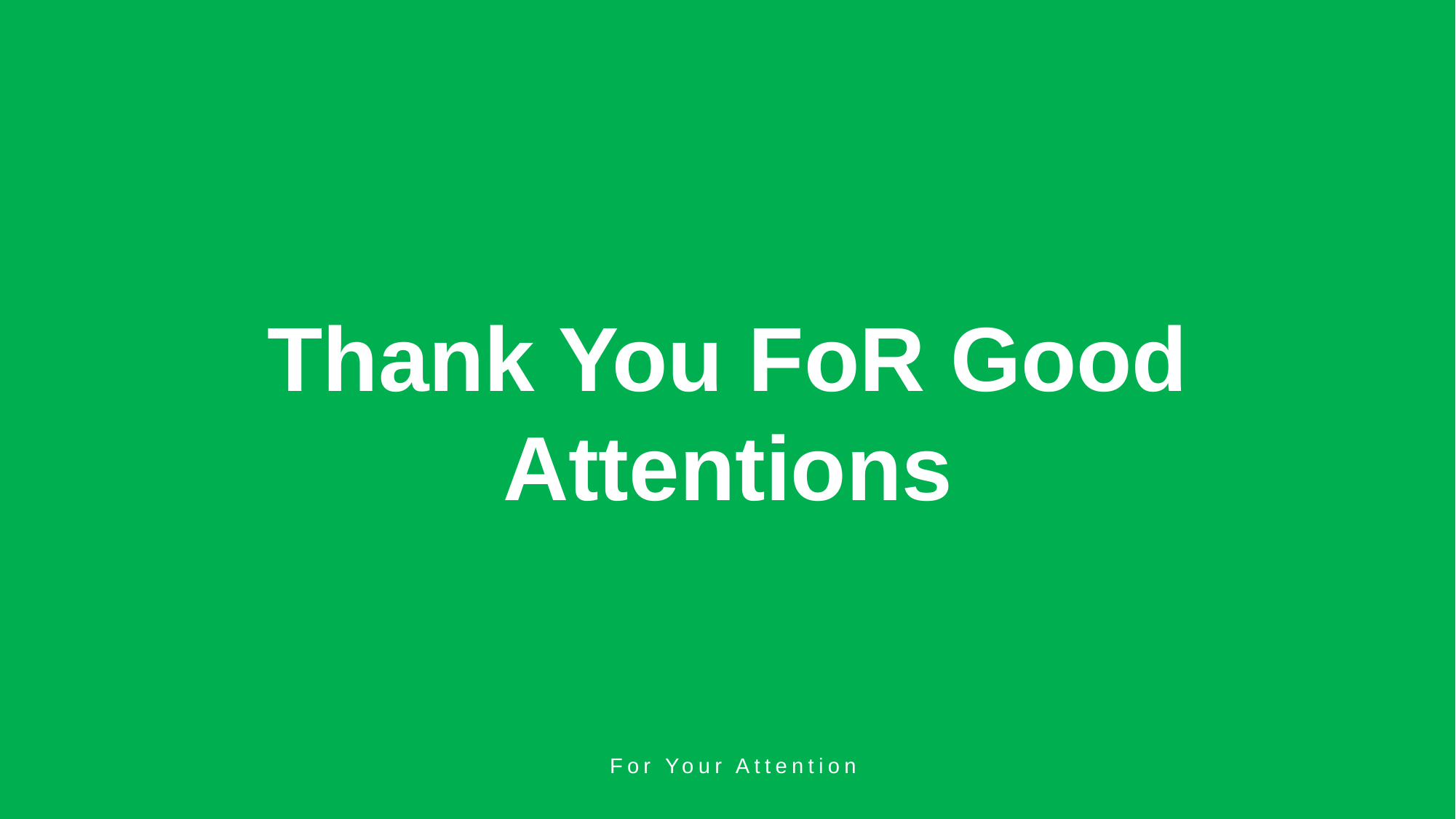

Thank You FoR Good Attentions
For Your Attention